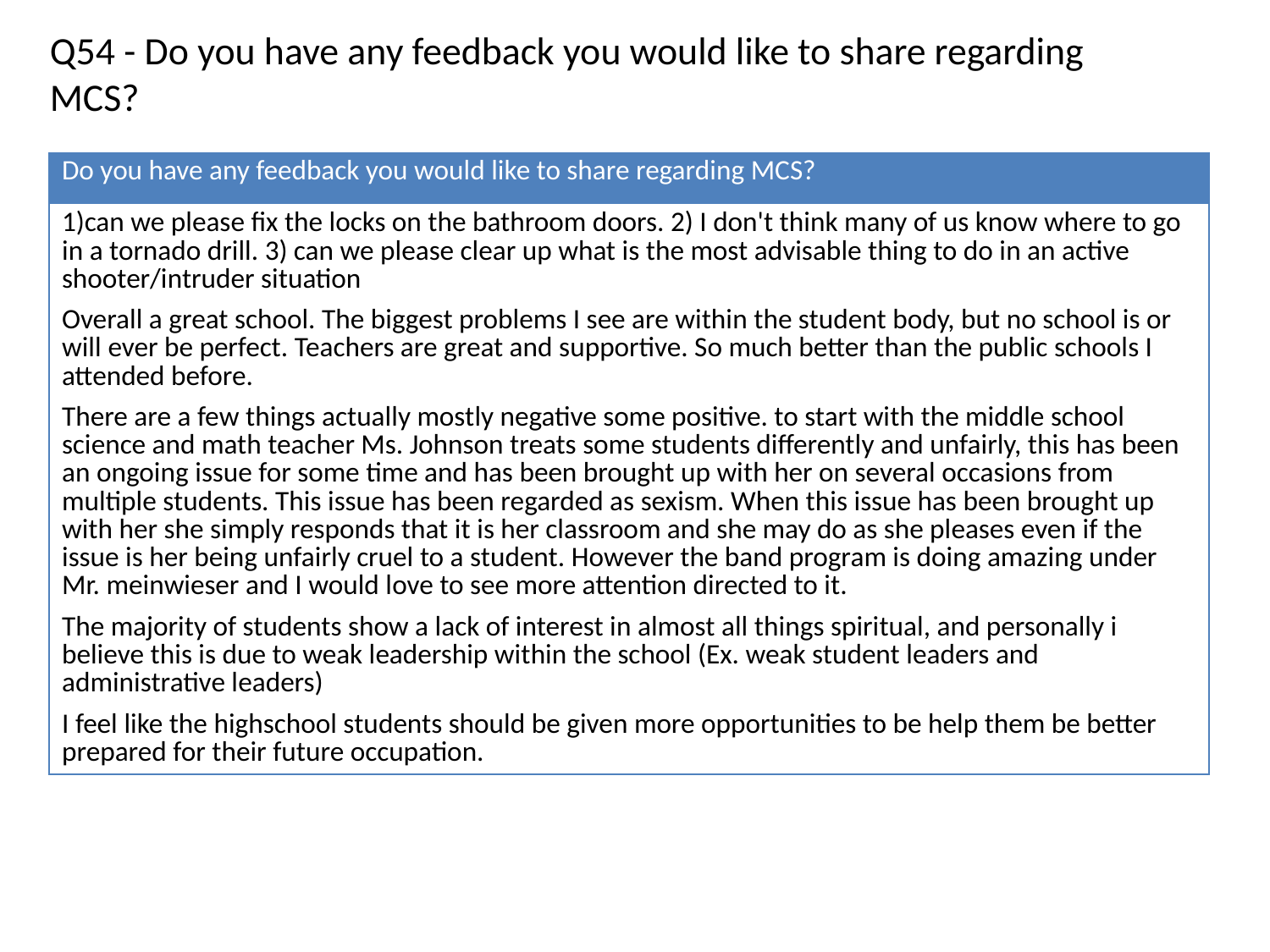

Q54 - Do you have any feedback you would like to share regarding MCS?
| Do you have any feedback you would like to share regarding MCS? |
| --- |
| 1)can we please fix the locks on the bathroom doors. 2) I don't think many of us know where to go in a tornado drill. 3) can we please clear up what is the most advisable thing to do in an active shooter/intruder situation |
| Overall a great school. The biggest problems I see are within the student body, but no school is or will ever be perfect. Teachers are great and supportive. So much better than the public schools I attended before. |
| There are a few things actually mostly negative some positive. to start with the middle school science and math teacher Ms. Johnson treats some students differently and unfairly, this has been an ongoing issue for some time and has been brought up with her on several occasions from multiple students. This issue has been regarded as sexism. When this issue has been brought up with her she simply responds that it is her classroom and she may do as she pleases even if the issue is her being unfairly cruel to a student. However the band program is doing amazing under Mr. meinwieser and I would love to see more attention directed to it. |
| The majority of students show a lack of interest in almost all things spiritual, and personally i believe this is due to weak leadership within the school (Ex. weak student leaders and administrative leaders) |
| I feel like the highschool students should be given more opportunities to be help them be better prepared for their future occupation. |